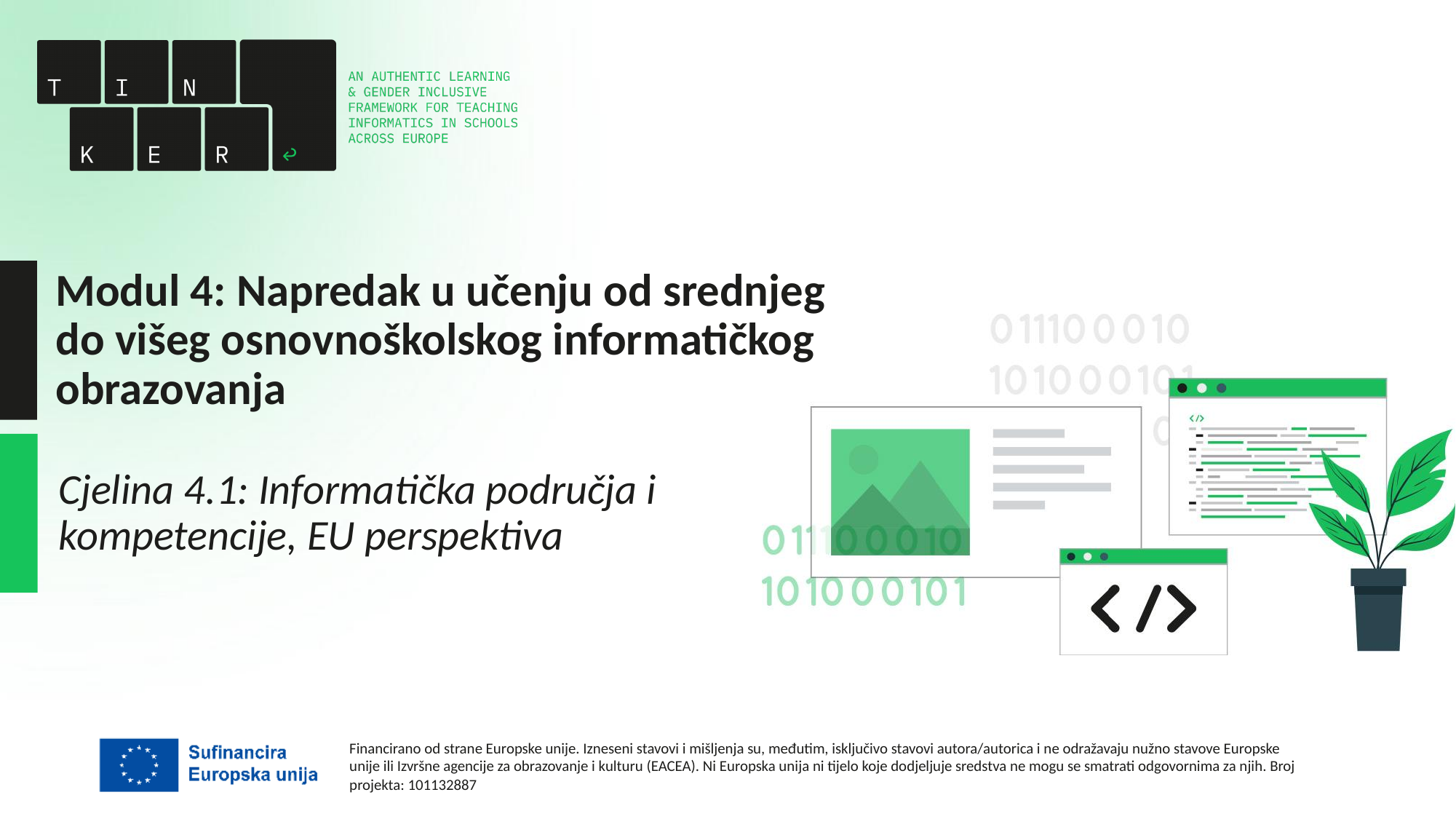

# Modul 4: Napredak u učenju od srednjeg do višeg osnovnoškolskog informatičkog obrazovanja
Cjelina 4.1: Informatička područja i kompetencije, EU perspektiva